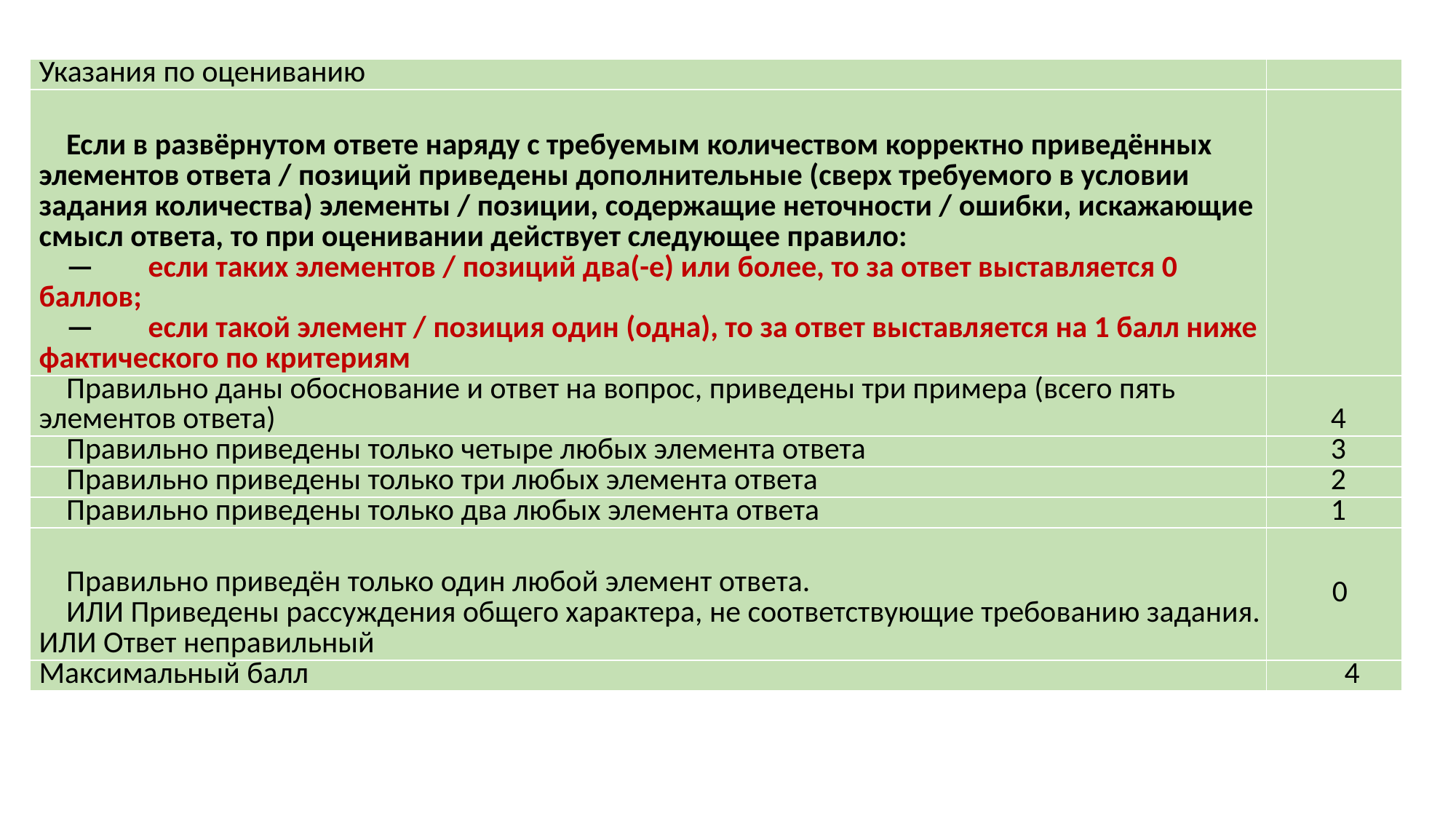

| Указания по оцениванию |  |
| --- | --- |
| Если в развёрнутом ответе наряду с требуемым количеством корректно приведённых элементов ответа / позиций приведены дополнительные (сверх требуемого в условии задания количества) элементы / позиции, содержащие неточности / ошибки, искажающие смысл ответа, то при оценивании действует следующее правило: — если таких элементов / позиций два(-е) или более, то за ответ выставляется 0 баллов; — если такой элемент / позиция один (одна), то за ответ выставляется на 1 балл ниже фактического по критериям |  |
| Правильно даны обоснование и ответ на вопрос, приведены три примера (всего пять элементов ответа) | 4 |
| Правильно приведены только четыре любых элемента ответа | 3 |
| Правильно приведены только три любых элемента ответа | 2 |
| Правильно приведены только два любых элемента ответа | 1 |
| Правильно приведён только один любой элемент ответа. ИЛИ Приведены рассуждения общего характера, не соответствующие требованию задания. ИЛИ Ответ неправильный | 0 |
| Максимальный балл | 4 |